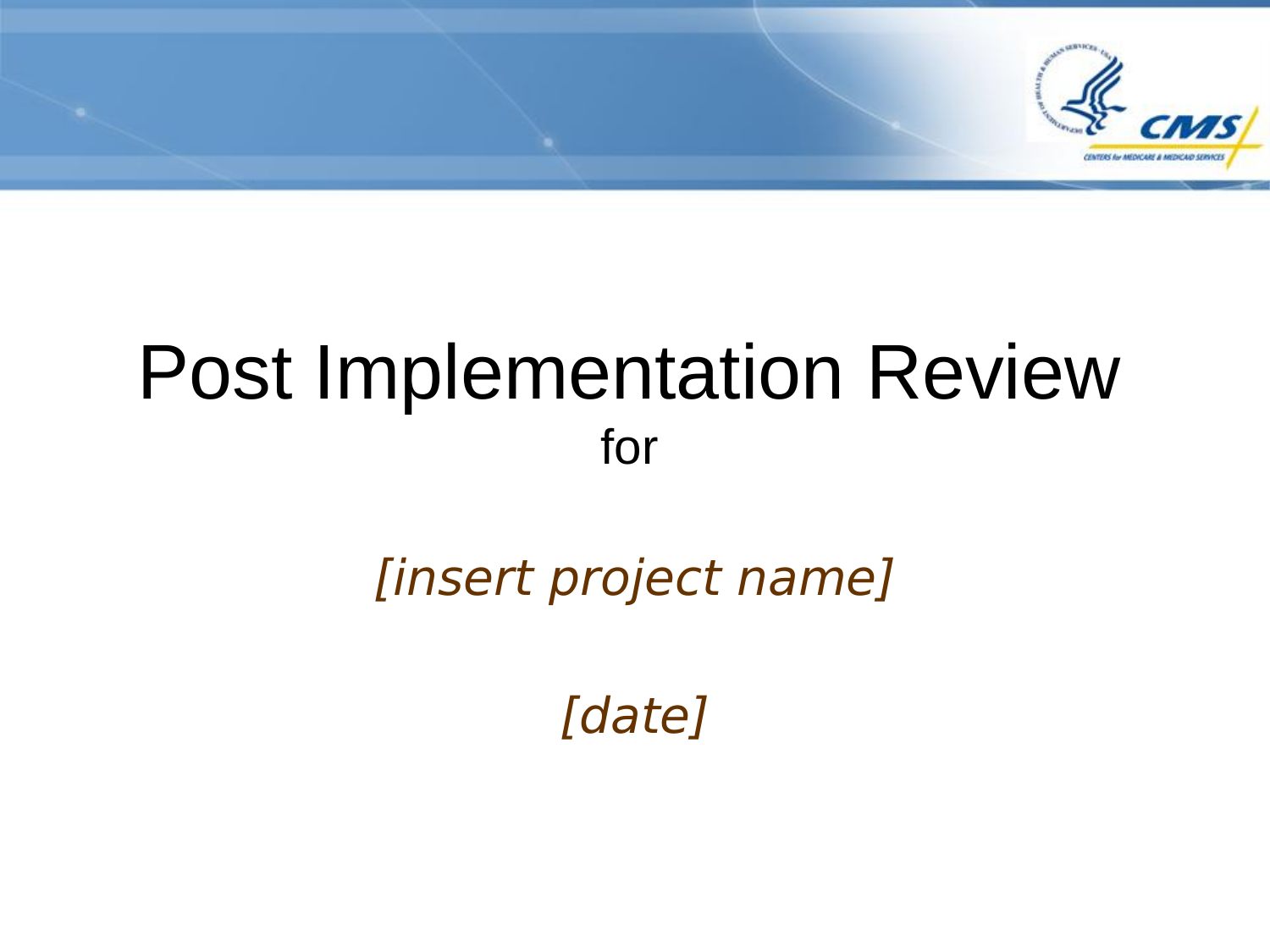

# Post Implementation Review for
[insert project name]

[date]